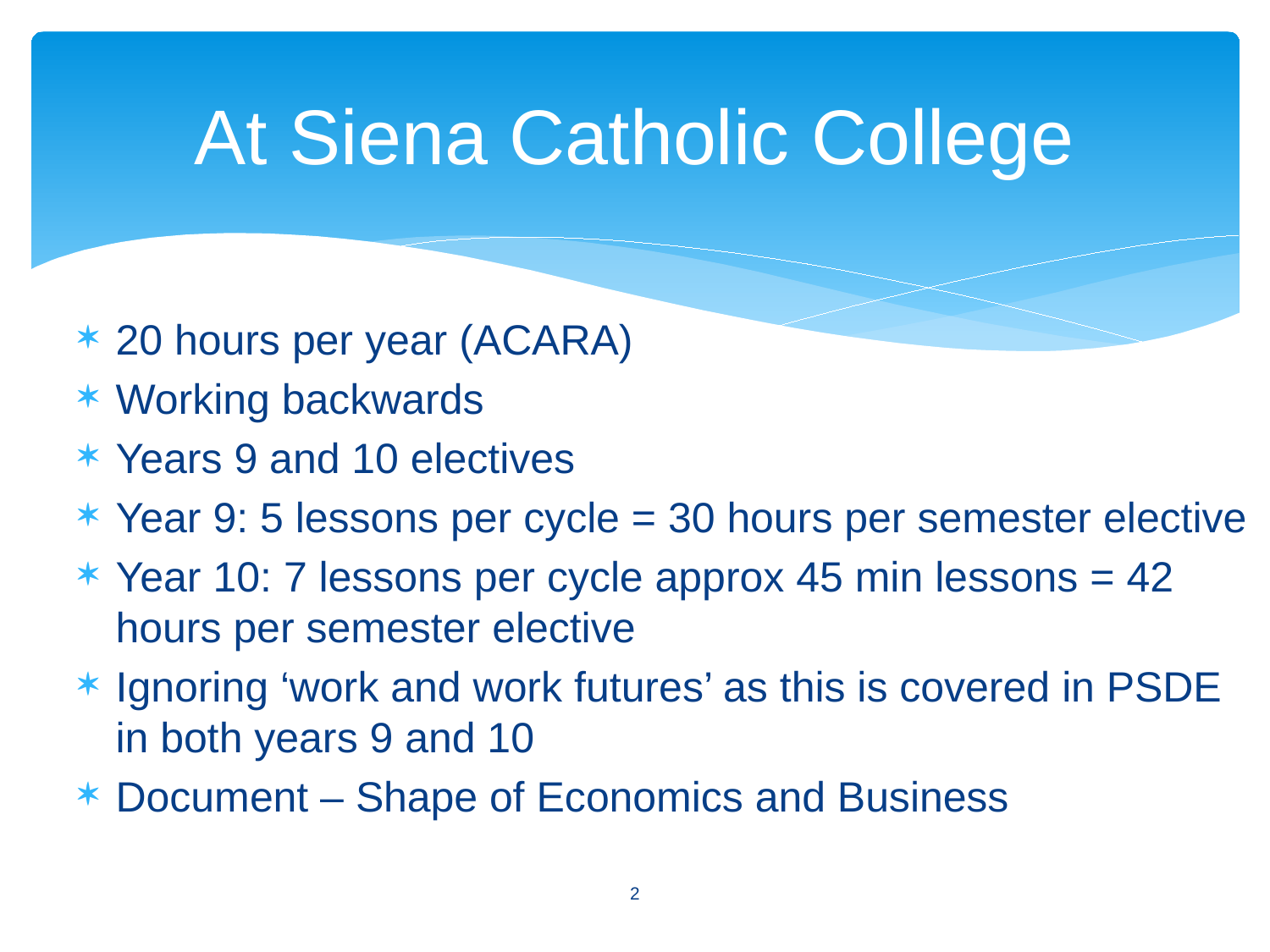

# At Siena Catholic College
20 hours per year (ACARA)
Working backwards
Years 9 and 10 electives
Year 9: 5 lessons per cycle = 30 hours per semester elective
Year 10: 7 lessons per cycle approx 45 min lessons = 42 hours per semester elective
Ignoring ‘work and work futures’ as this is covered in PSDE in both years 9 and 10
Document – Shape of Economics and Business

2